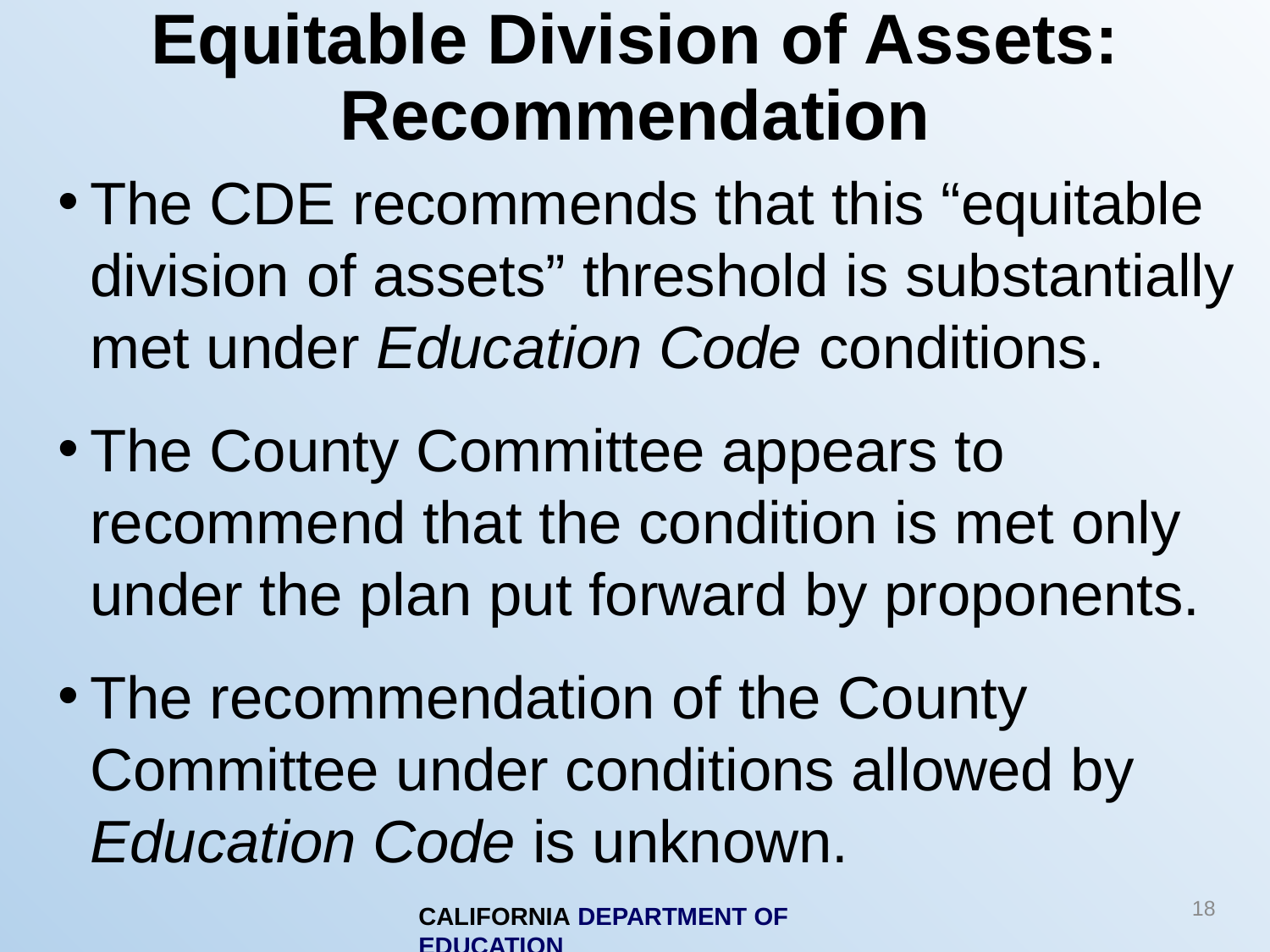

# Equitable Division of Assets: Recommendation
The CDE recommends that this “equitable division of assets” threshold is substantially met under Education Code conditions.
The County Committee appears to recommend that the condition is met only under the plan put forward by proponents.
The recommendation of the County Committee under conditions allowed by Education Code is unknown.
18